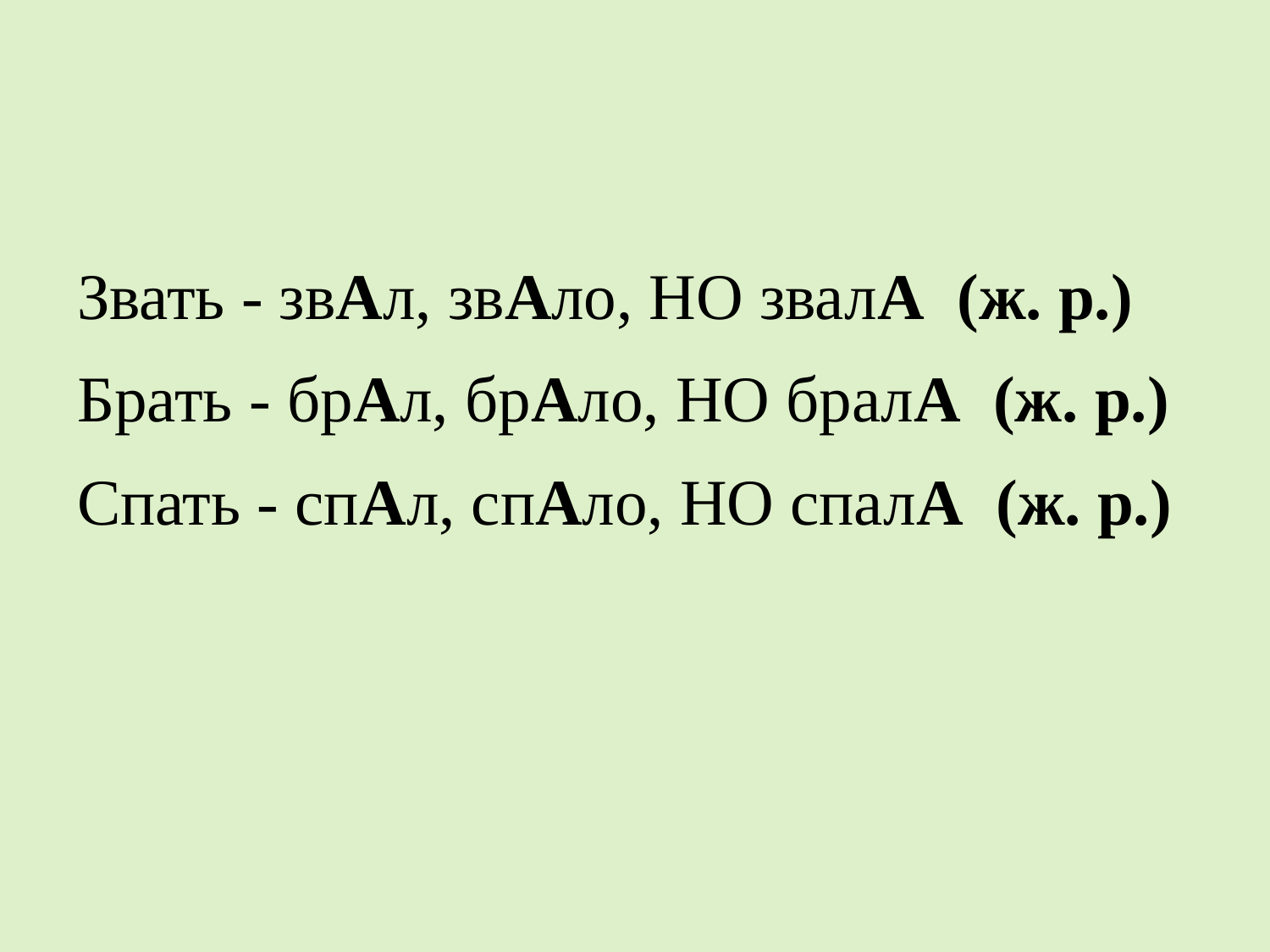

#
Звать - звАл, звАло, НО звалА  (ж. р.)
Брать - брАл, брАло, НО бралА  (ж. р.)
Спать - спАл, спАло, НО спалА  (ж. р.)